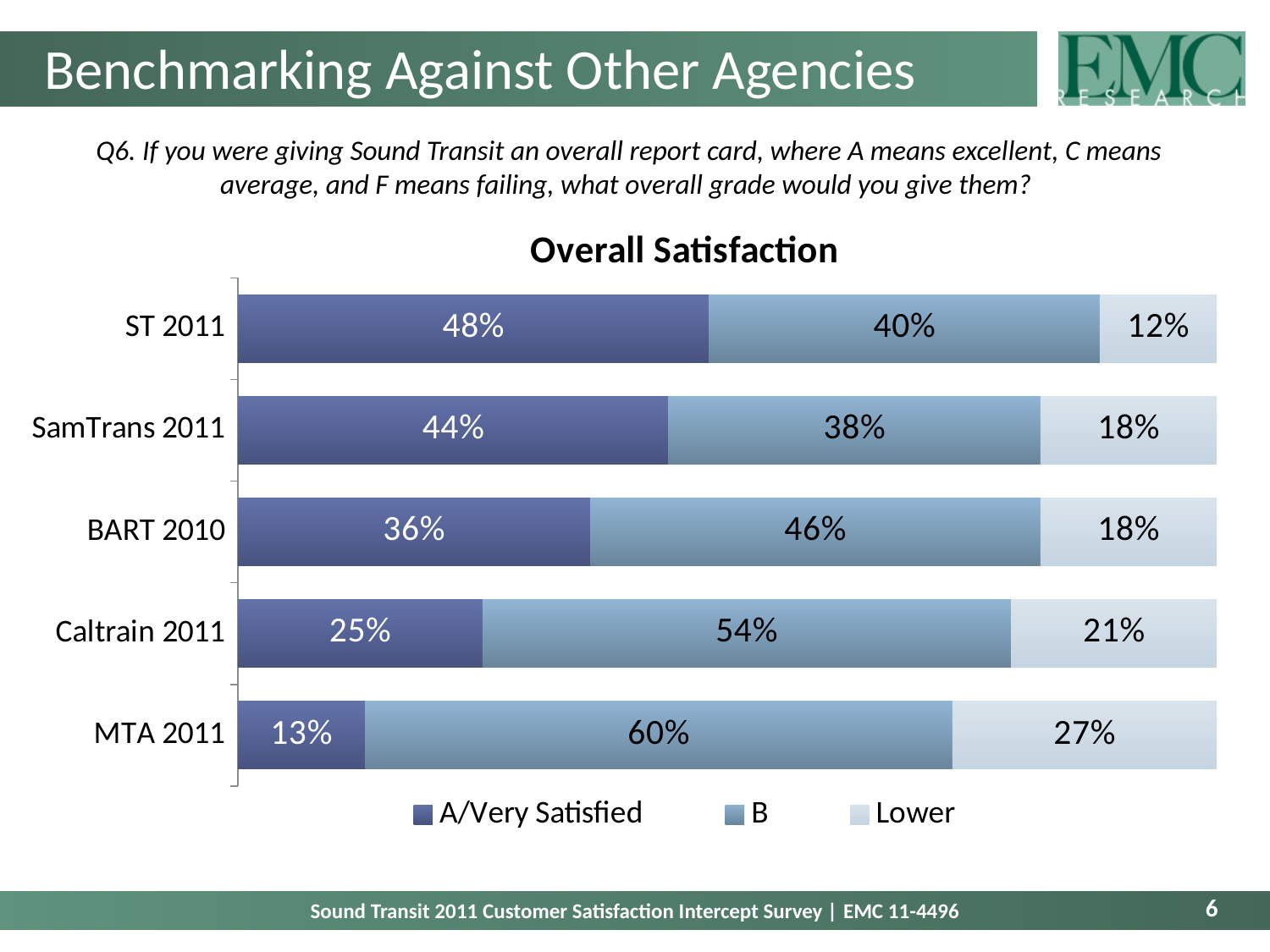

# Benchmarking Against Other Agencies
Q6. If you were giving Sound Transit an overall report card, where A means excellent, C means average, and F means failing, what overall grade would you give them?

### Chart: Overall Satisfaction

| Category | A/Very Satisfied | B | Lower |
|---|---|---|---|
| ST 2011 | 0.4811864359724607 | 0.3995011099300422 | 0.119312445247805 |
| SamTrans 2011 | 0.44 | 0.38 | 0.18 |
| BART 2010 | 0.36 | 0.46 | 0.18 |
| Caltrain 2011 | 0.25 | 0.54 | 0.21 |
| MTA 2011 | 0.13 | 0.6 | 0.27 |